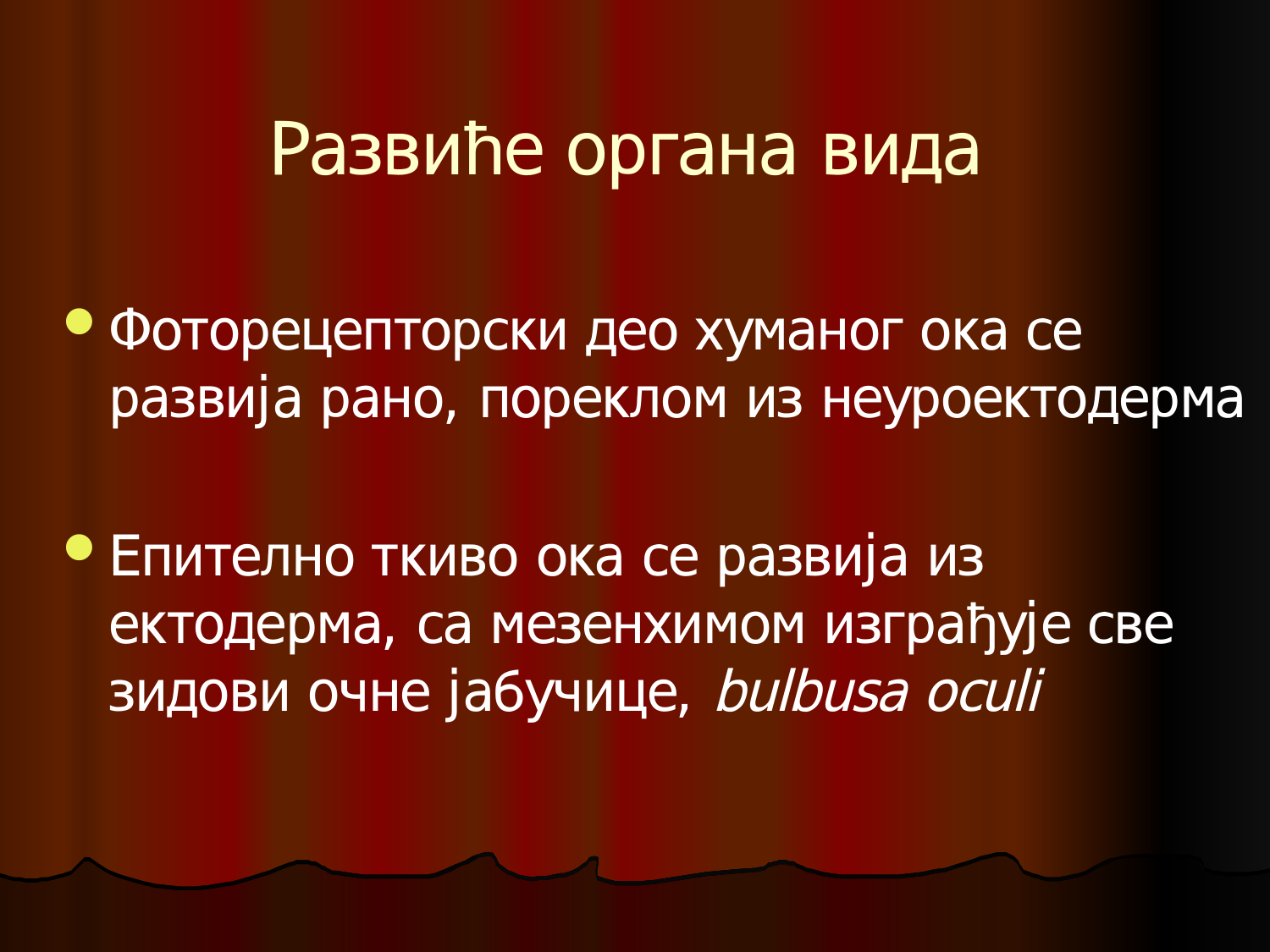

# Развиће органа вида
Фоторецепторски део хуманог ока се развија рано, пореклом из неуроектодерма

Епително ткиво oкa се развија из ектодерма, са мезенхимом изграђује све зидови очне јабучице, bulbusa oculi